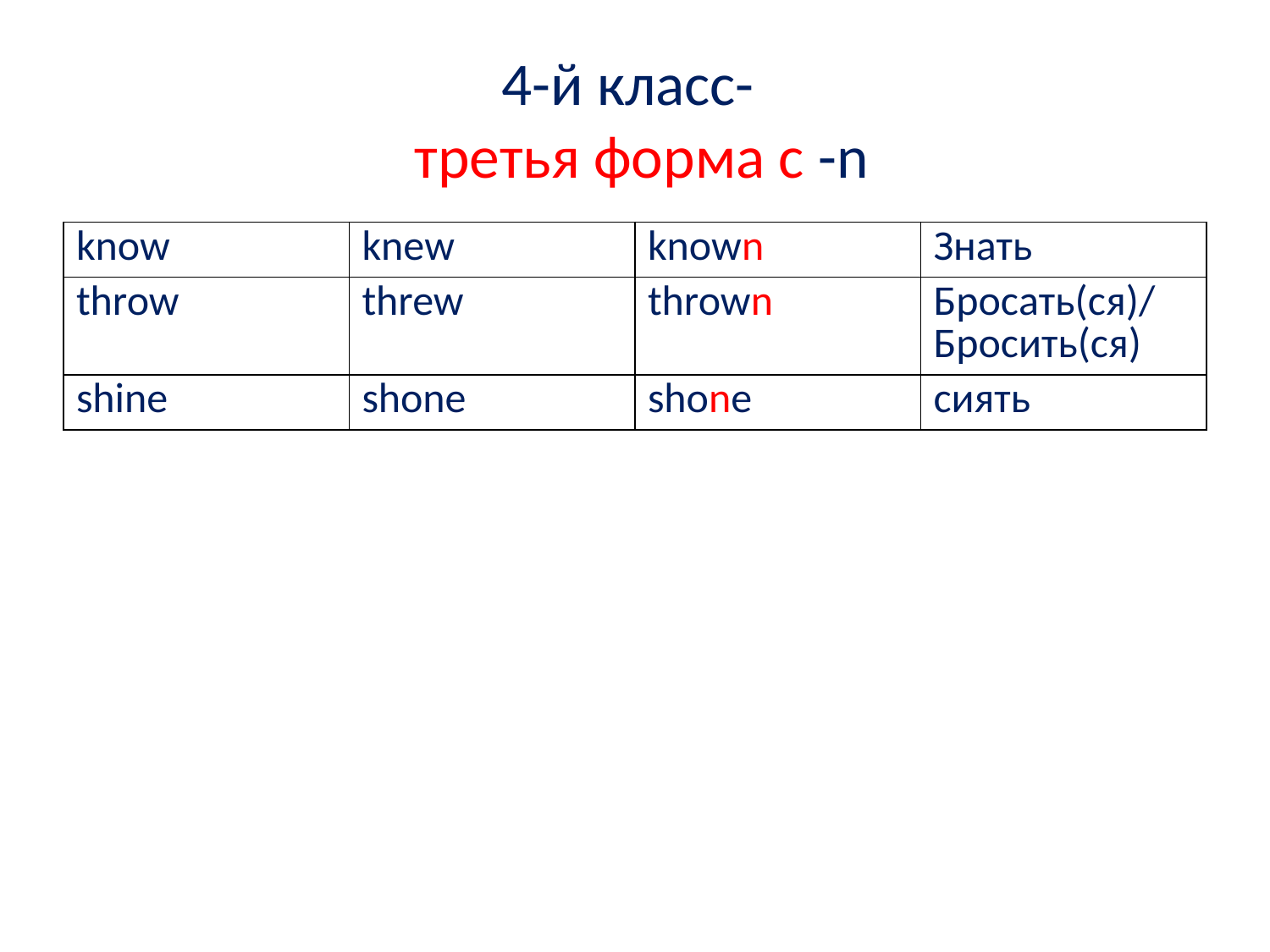

# 4-й класс- третья форма с -n
| know | knew | known | Знать |
| --- | --- | --- | --- |
| throw | threw | thrown | Бросать(ся)/ Бросить(ся) |
| shine | shone | shone | сиять |